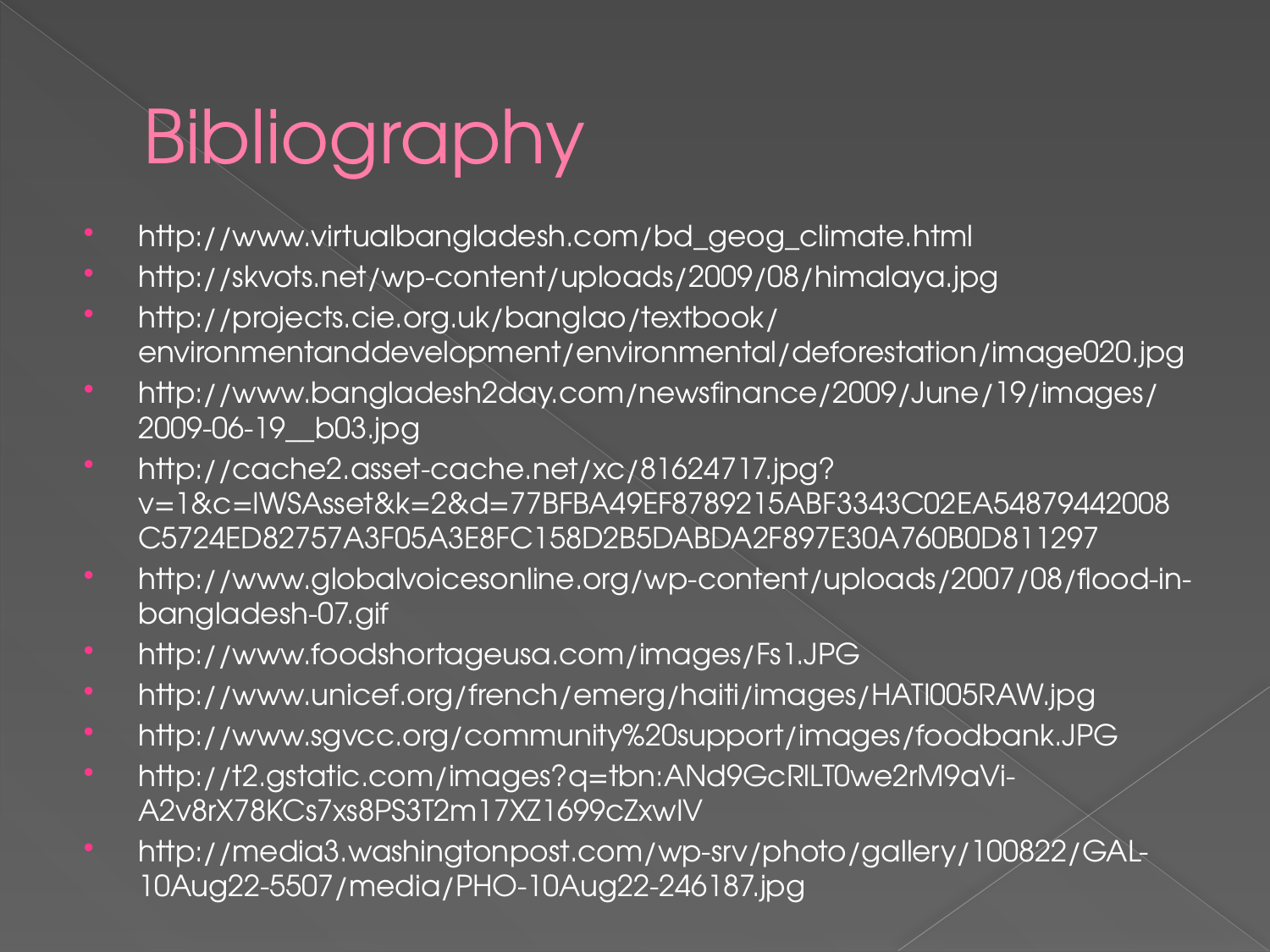

# Bibliography
http://www.virtualbangladesh.com/bd_geog_climate.html
http://skvots.net/wp-content/uploads/2009/08/himalaya.jpg
http://projects.cie.org.uk/banglao/textbook/environmentanddevelopment/environmental/deforestation/image020.jpg
http://www.bangladesh2day.com/newsfinance/2009/June/19/images/2009-06-19__b03.jpg
http://cache2.asset-cache.net/xc/81624717.jpg?v=1&c=IWSAsset&k=2&d=77BFBA49EF8789215ABF3343C02EA54879442008C5724ED82757A3F05A3E8FC158D2B5DABDA2F897E30A760B0D811297
http://www.globalvoicesonline.org/wp-content/uploads/2007/08/flood-in-bangladesh-07.gif
http://www.foodshortageusa.com/images/Fs1.JPG
http://www.unicef.org/french/emerg/haiti/images/HATI005RAW.jpg
http://www.sgvcc.org/community%20support/images/foodbank.JPG
http://t2.gstatic.com/images?q=tbn:ANd9GcRlLT0we2rM9aVi-A2v8rX78KCs7xs8PS3T2m17XZ1699cZxwIV
http://media3.washingtonpost.com/wp-srv/photo/gallery/100822/GAL-10Aug22-5507/media/PHO-10Aug22-246187.jpg